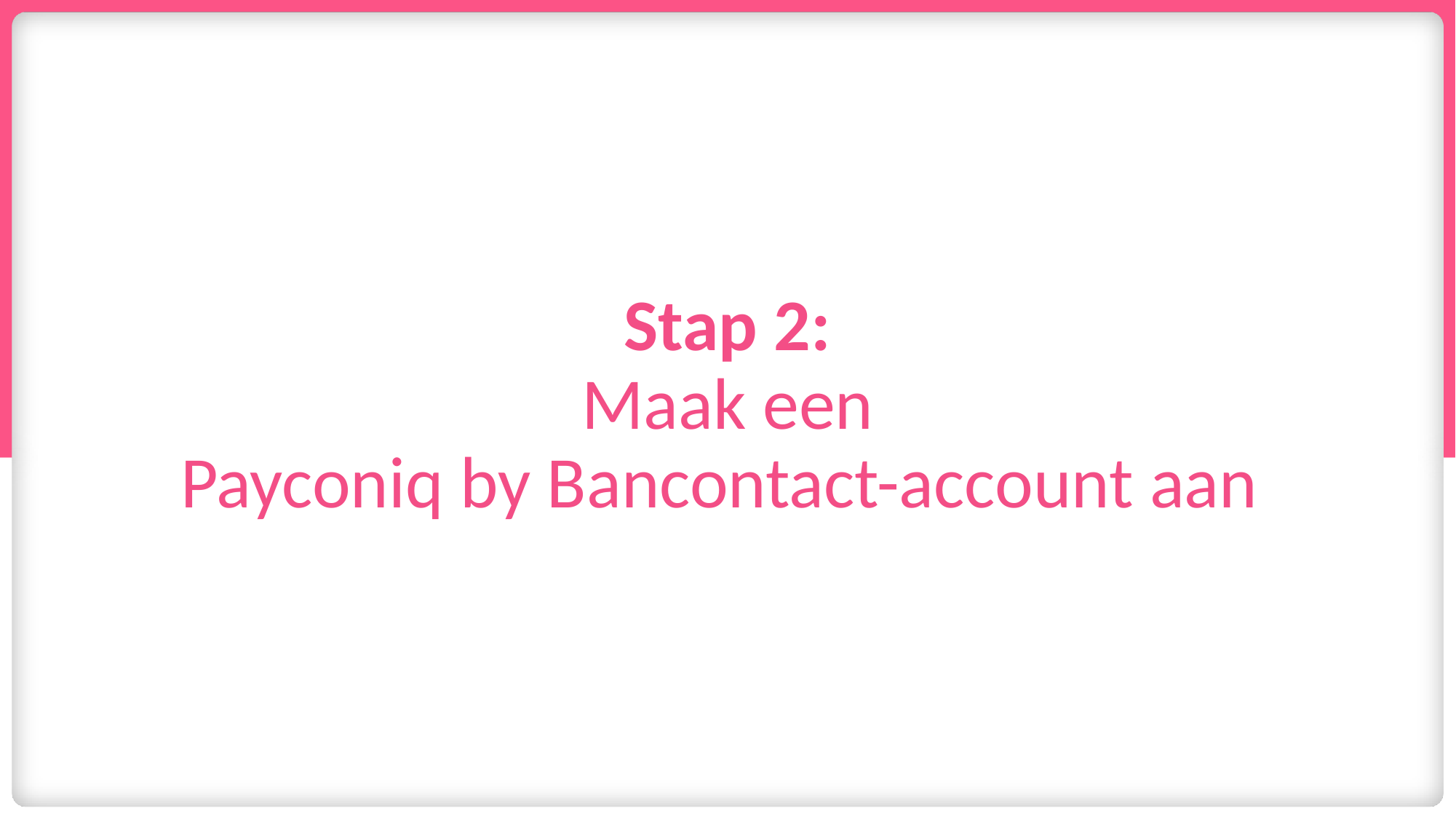

# Stap 2: Maak een Payconiq by Bancontact-account aan